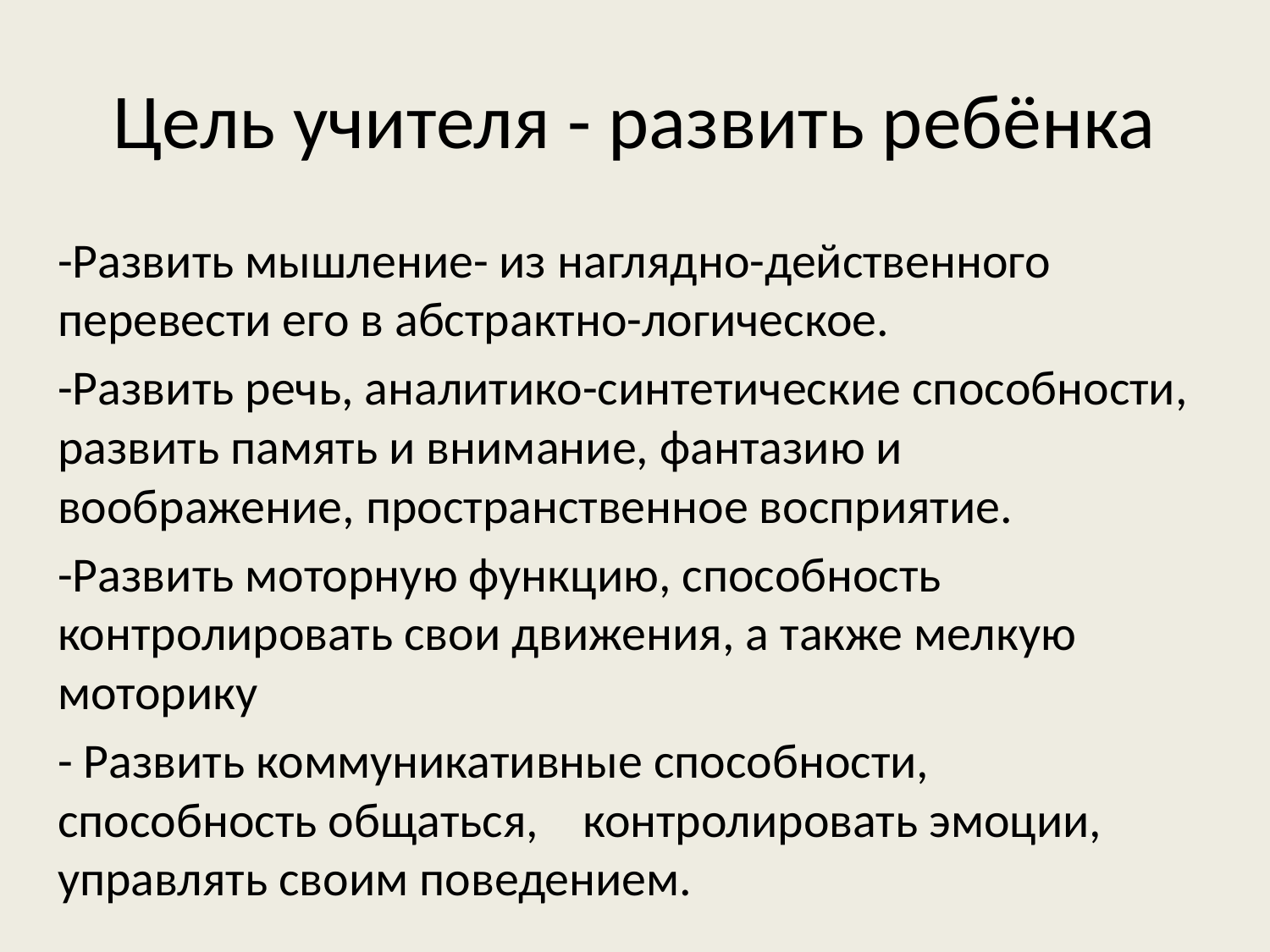

# Цель учителя - развить ребёнка
-Развить мышление- из наглядно-действенного перевести его в абстрактно-логическое.
-Развить речь, аналитико-синтетические способности, развить память и внимание, фантазию и воображение, пространственное восприятие.
-Развить моторную функцию, способность контролировать свои движения, а также мелкую моторику
- Развить коммуникативные способности, способность общаться,    контролировать эмоции, управлять своим поведением.